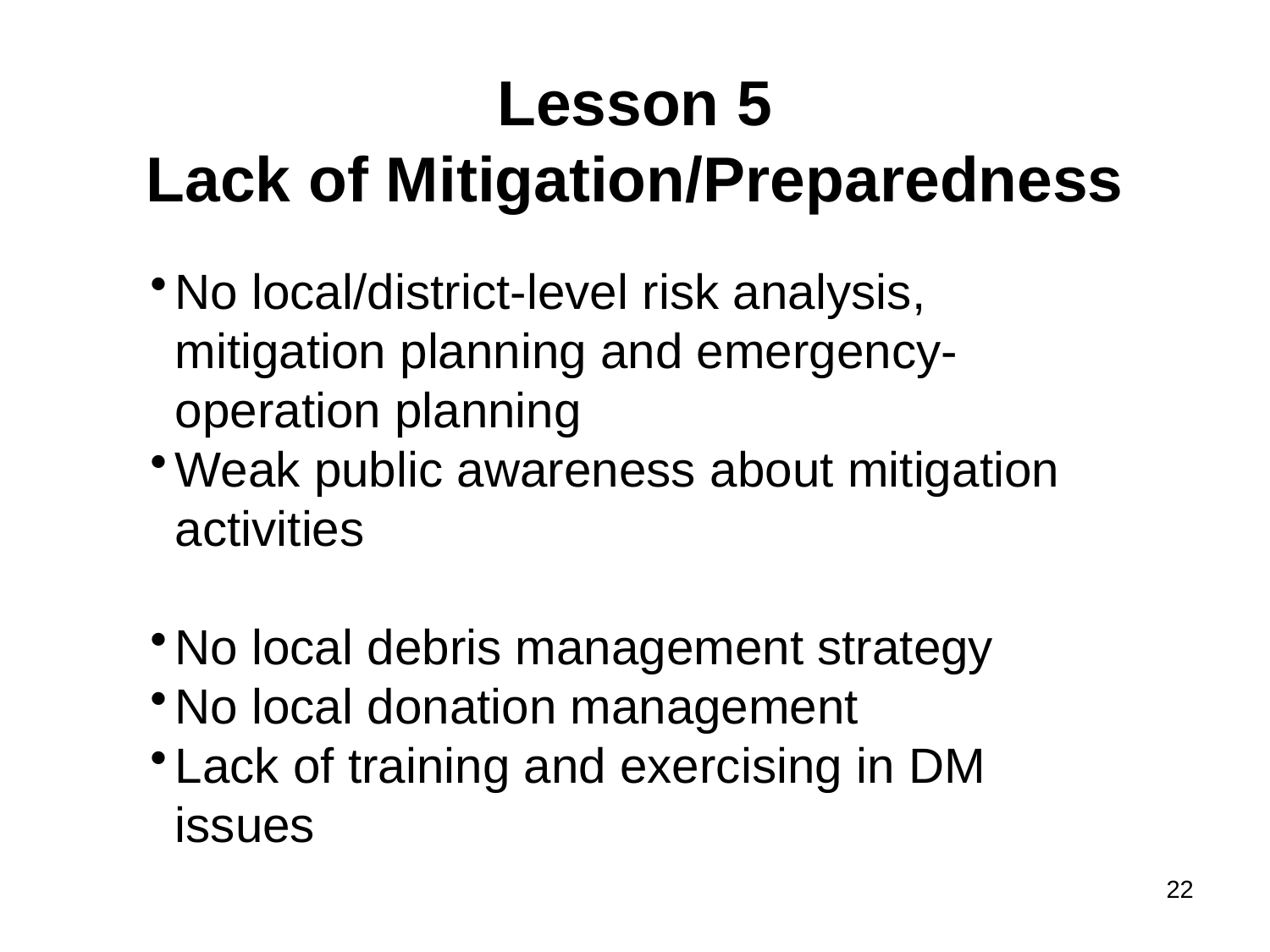

# Lesson 5 Lack of Mitigation/Preparedness
No local/district-level risk analysis, mitigation planning and emergency-operation planning
Weak public awareness about mitigation activities

No local debris management strategy
No local donation management
Lack of training and exercising in DM issues
22